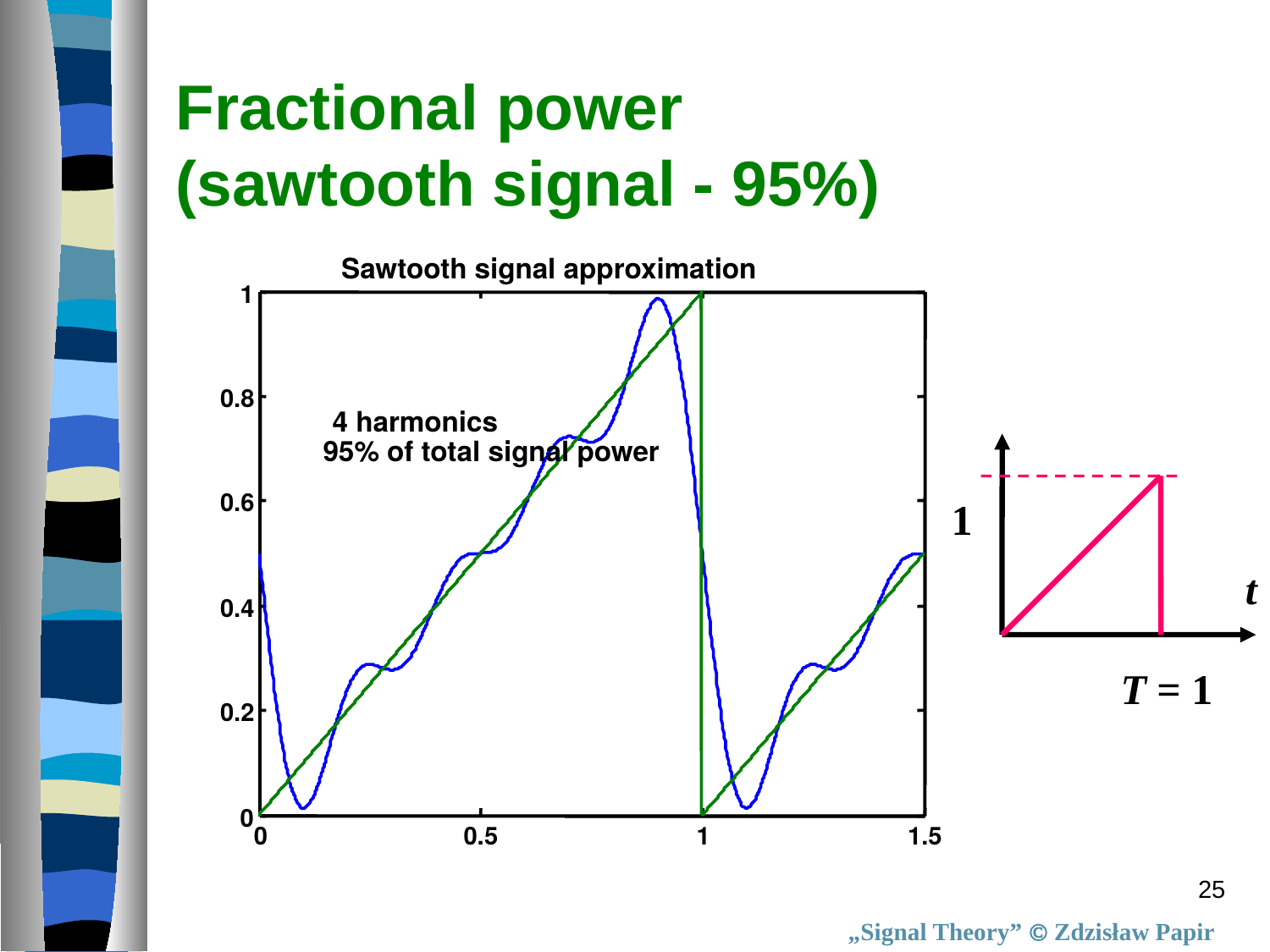

# Fractional power (sawtooth signal - 95%)

Sawtooth signal approximation
1

0.8

4 harmonics
95% of total signal power
0.6

0.4

0.2

0

0
0.5
1
1.5

1

t

T = 1
25
„Signal Theory” © Zdzisław Papir